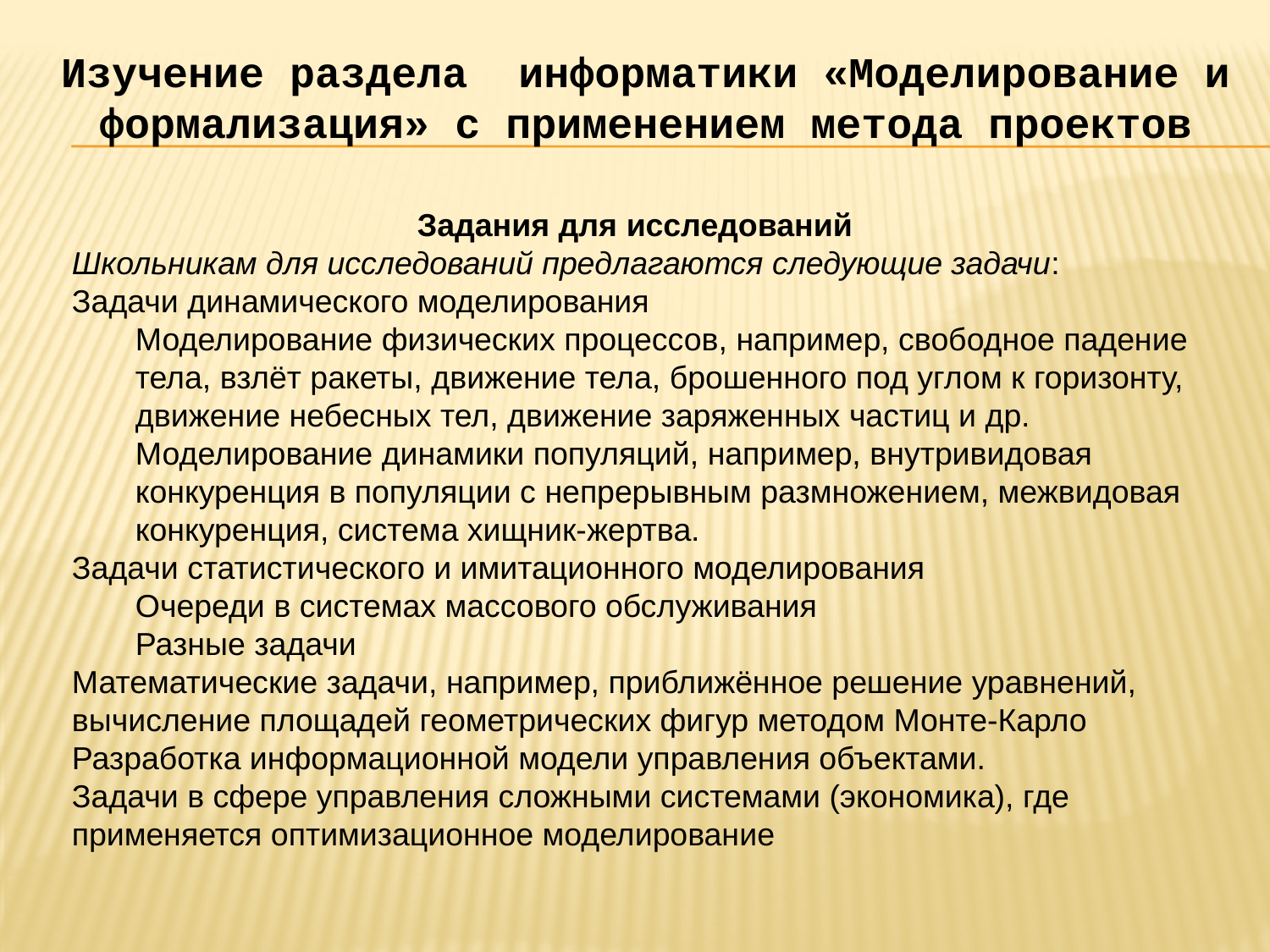

# Изучение раздела  информатики «Моделирование и формализация» с применением метода проектов
Задания для исследований
Школьникам для исследований предлагаются следующие задачи:
Задачи динамического моделирования
Моделирование физических процессов, например, свободное падение тела, взлёт ракеты, движение тела, брошенного под углом к горизонту, движение небесных тел, движение заряженных частиц и др.
Моделирование динамики популяций, например, внутривидовая конкуренция в популяции с непрерывным размножением, межвидовая конкуренция, система хищник-жертва.
Задачи статистического и имитационного моделирования
Очереди в системах массового обслуживания
Разные задачи
Математические задачи, например, приближённое решение уравнений, вычисление площадей геометрических фигур методом Монте-Карло
Разработка информационной модели управления объектами.
Задачи в сфере управления сложными системами (экономика), где применяется оптимизационное моделирование